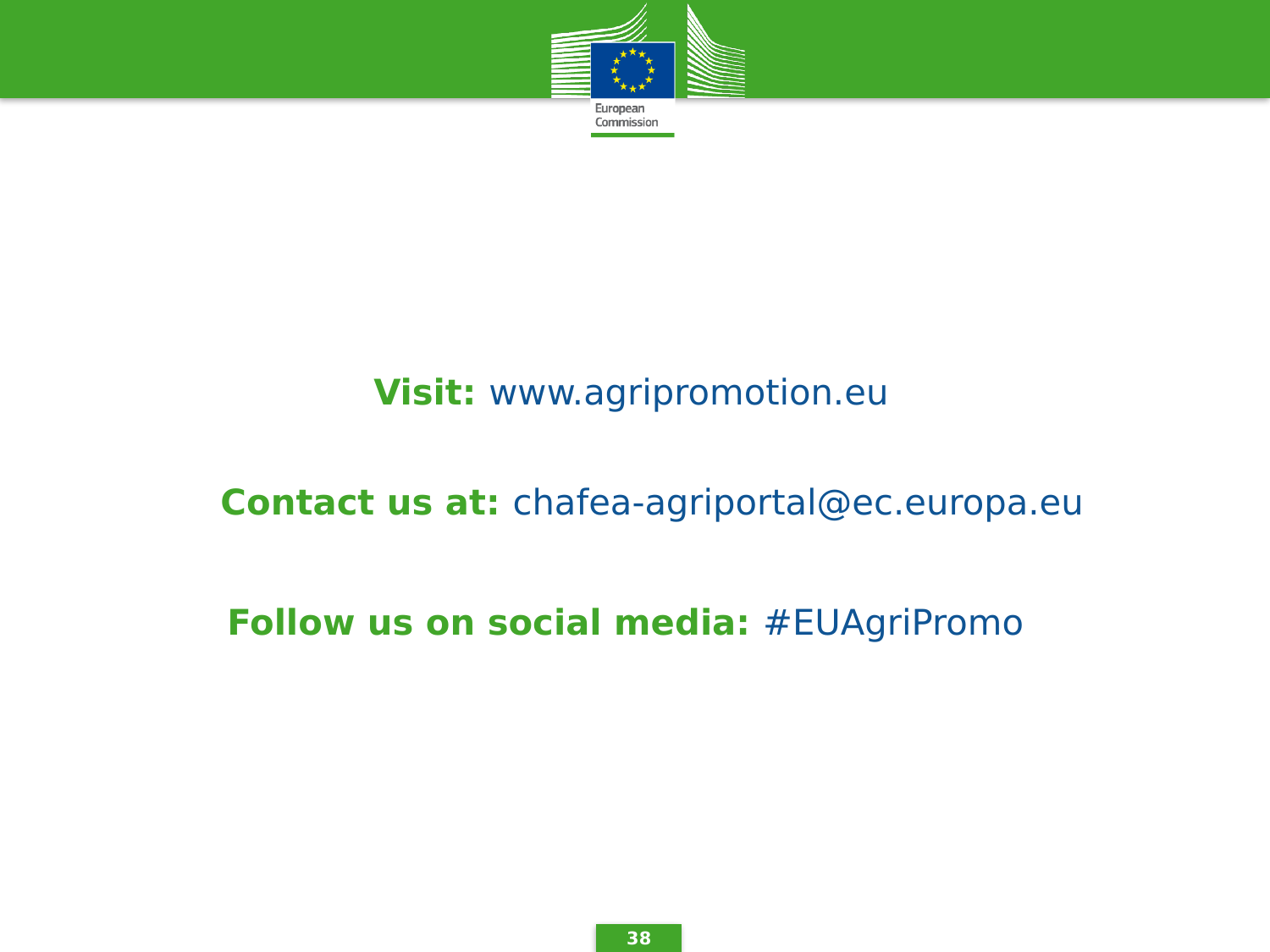

# Visit: www.agripromotion.eu
Contact us at: chafea-agriportal@ec.europa.eu
Follow us on social media: #EUAgriPromo
38